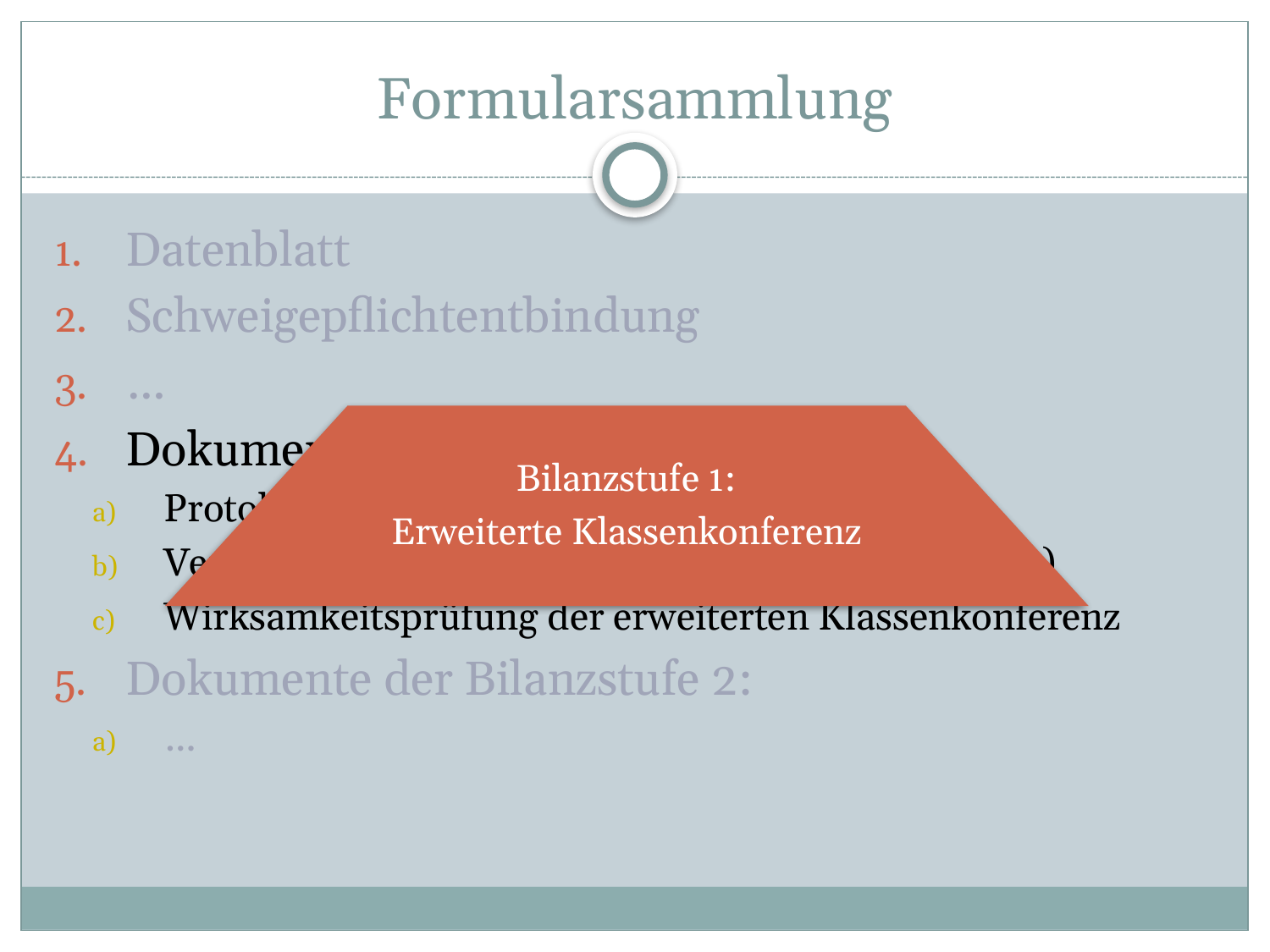

# Formularsammlung
Datenblatt
Schweigepflichtentbindung
…
Dokumente der Bilanzstufe 1:
Protokoll für erweiterte Klassenkonferenz
Vereinbarte Förderplanung (Ziele und Maßnahmen)
Wirksamkeitsprüfung der erweiterten Klassenkonferenz
Dokumente der Bilanzstufe 2:
…

Bilanzstufe 1:
Erweiterte Klassenkonferenz